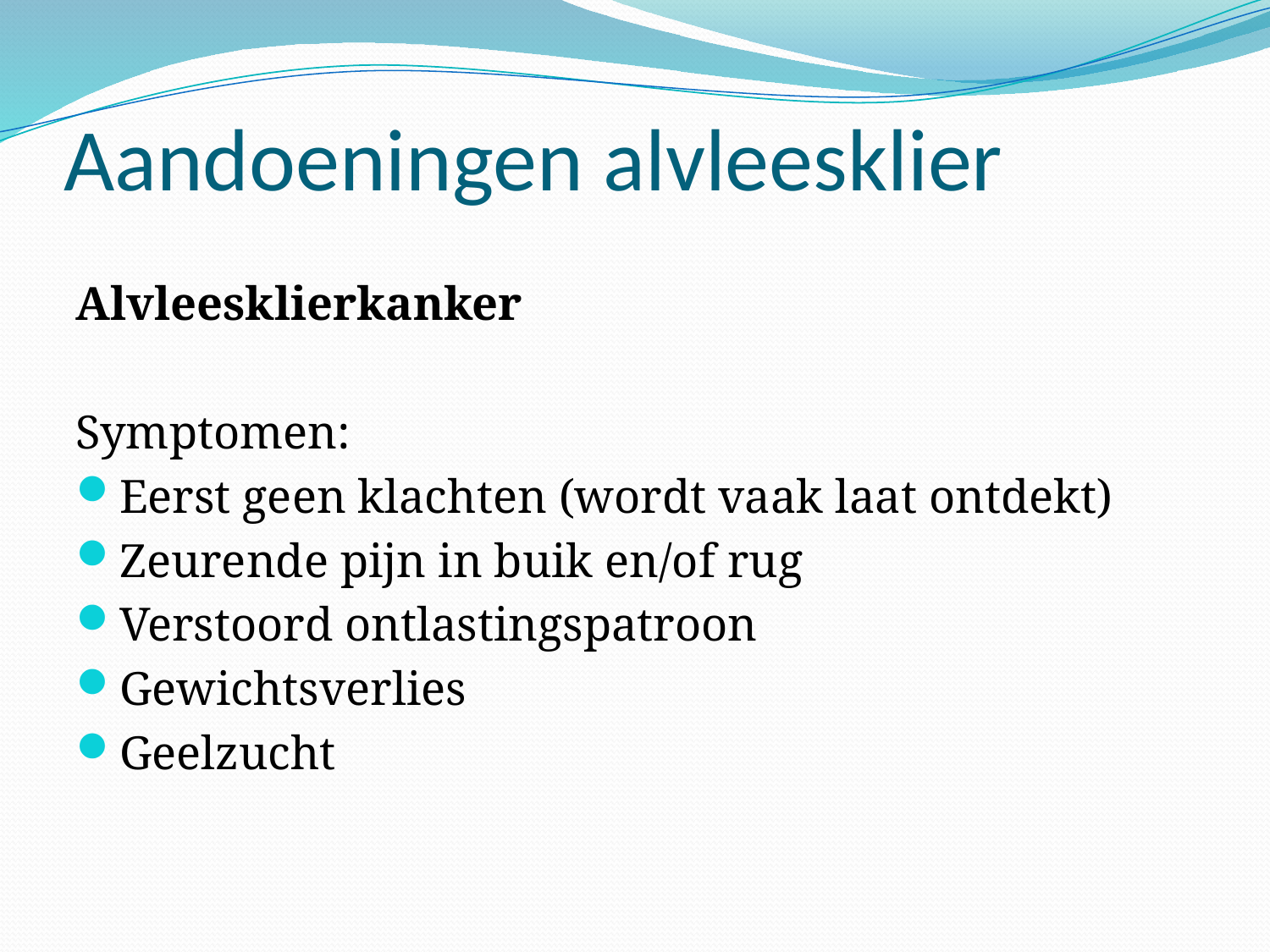

# Aandoeningen alvleesklier
Alvleesklierkanker

Symptomen:
Eerst geen klachten (wordt vaak laat ontdekt)
Zeurende pijn in buik en/of rug
Verstoord ontlastingspatroon
Gewichtsverlies
Geelzucht